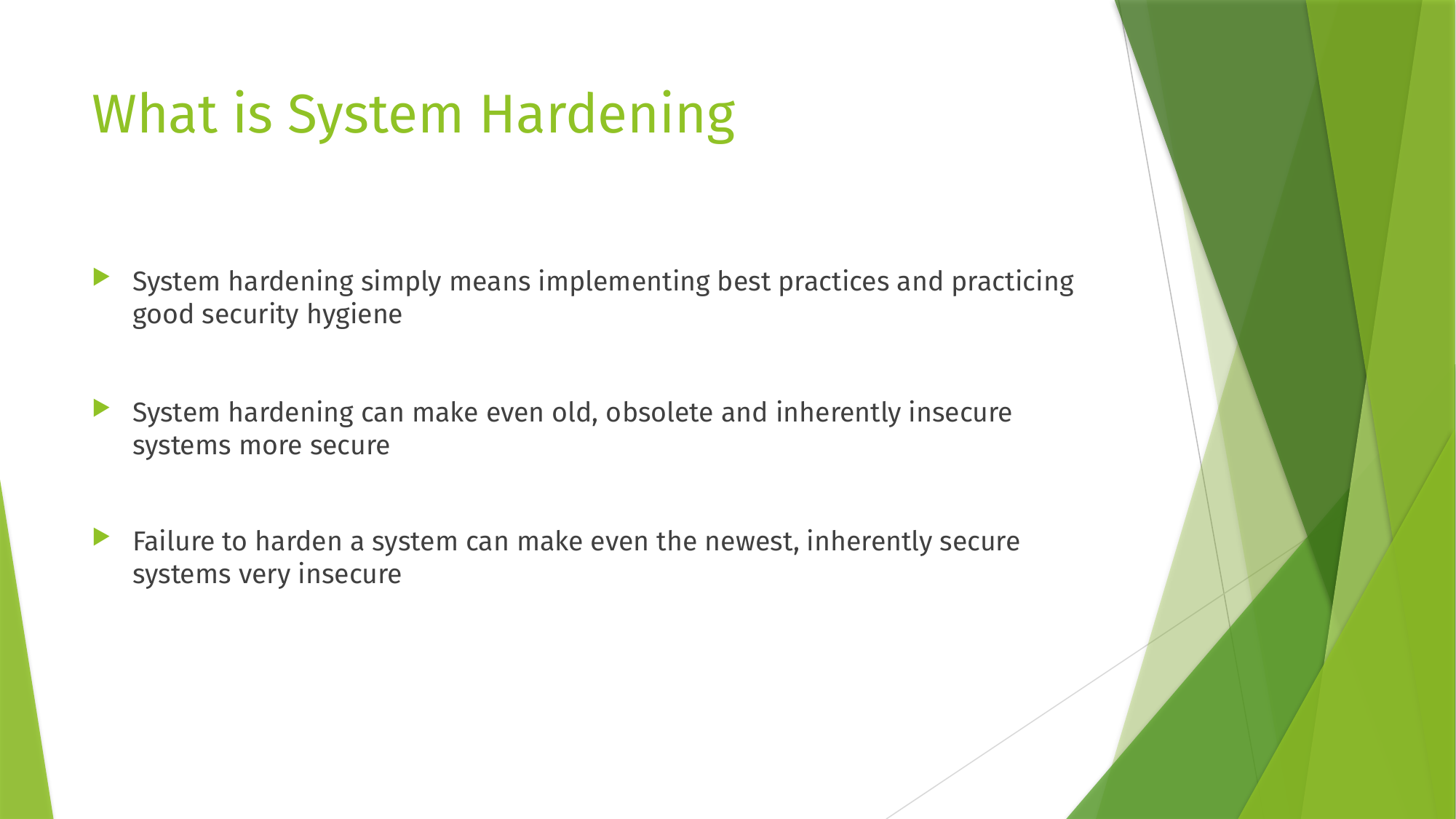

# What is System Hardening
System hardening simply means implementing best practices and practicing good security hygiene

System hardening can make even old, obsolete and inherently insecure systems more secure

Failure to harden a system can make even the newest, inherently secure systems very insecure